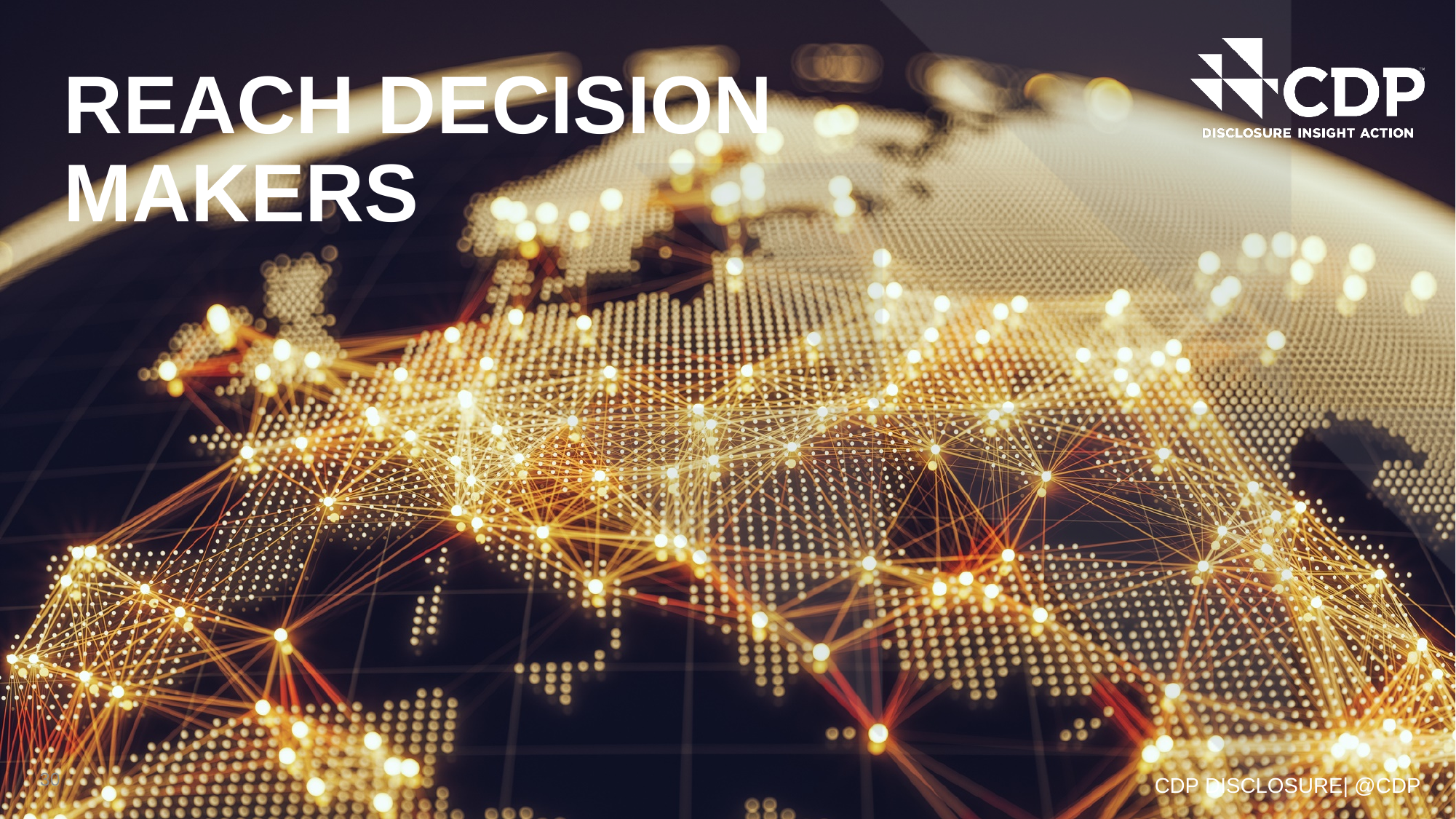

REACH DECISION MAKERS
30
CDP DISCLOSURE| @CDP